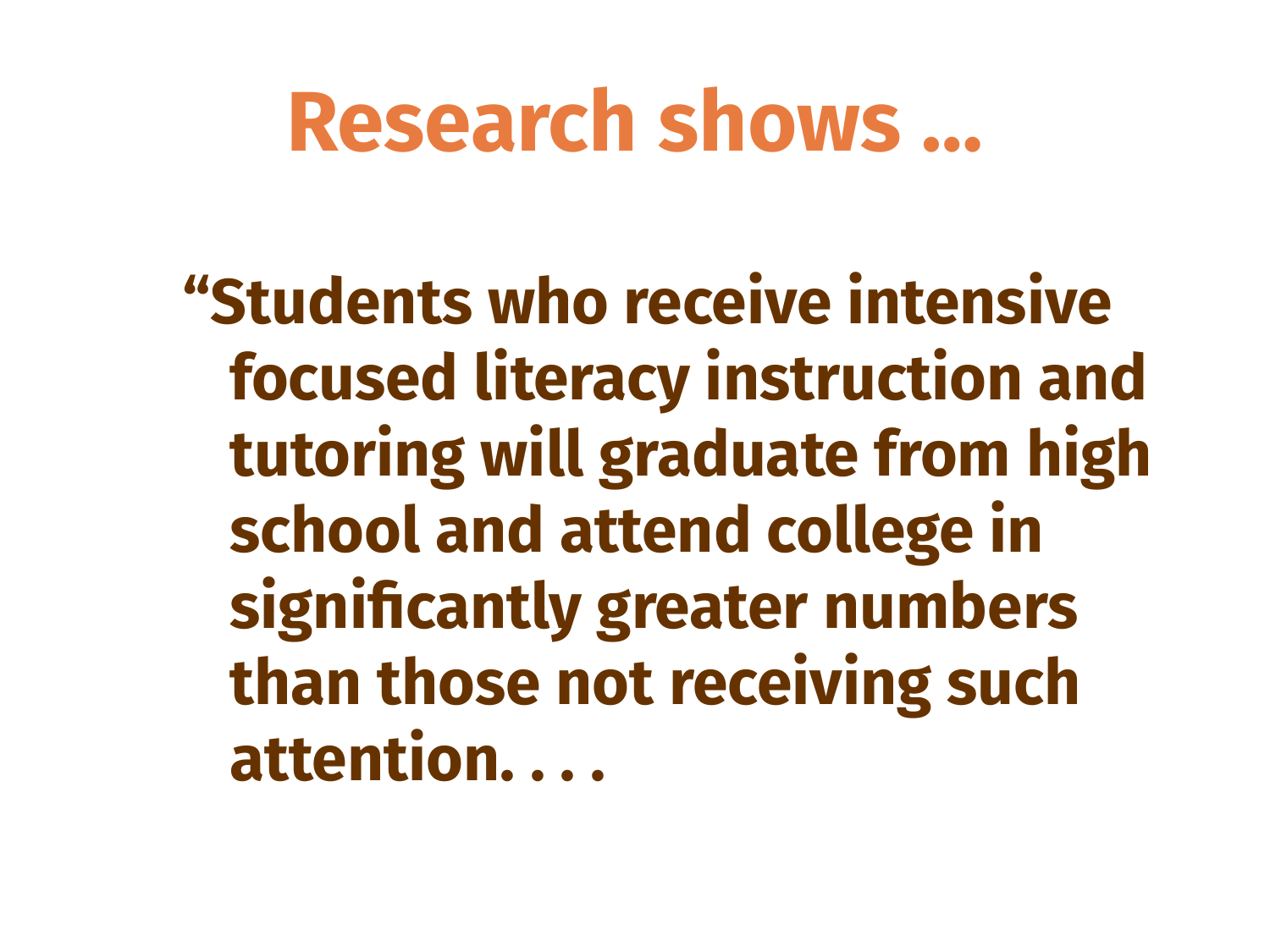

# Research shows …
“Students who receive intensive focused literacy instruction and tutoring will graduate from high school and attend college in significantly greater numbers than those not receiving such attention. . . .